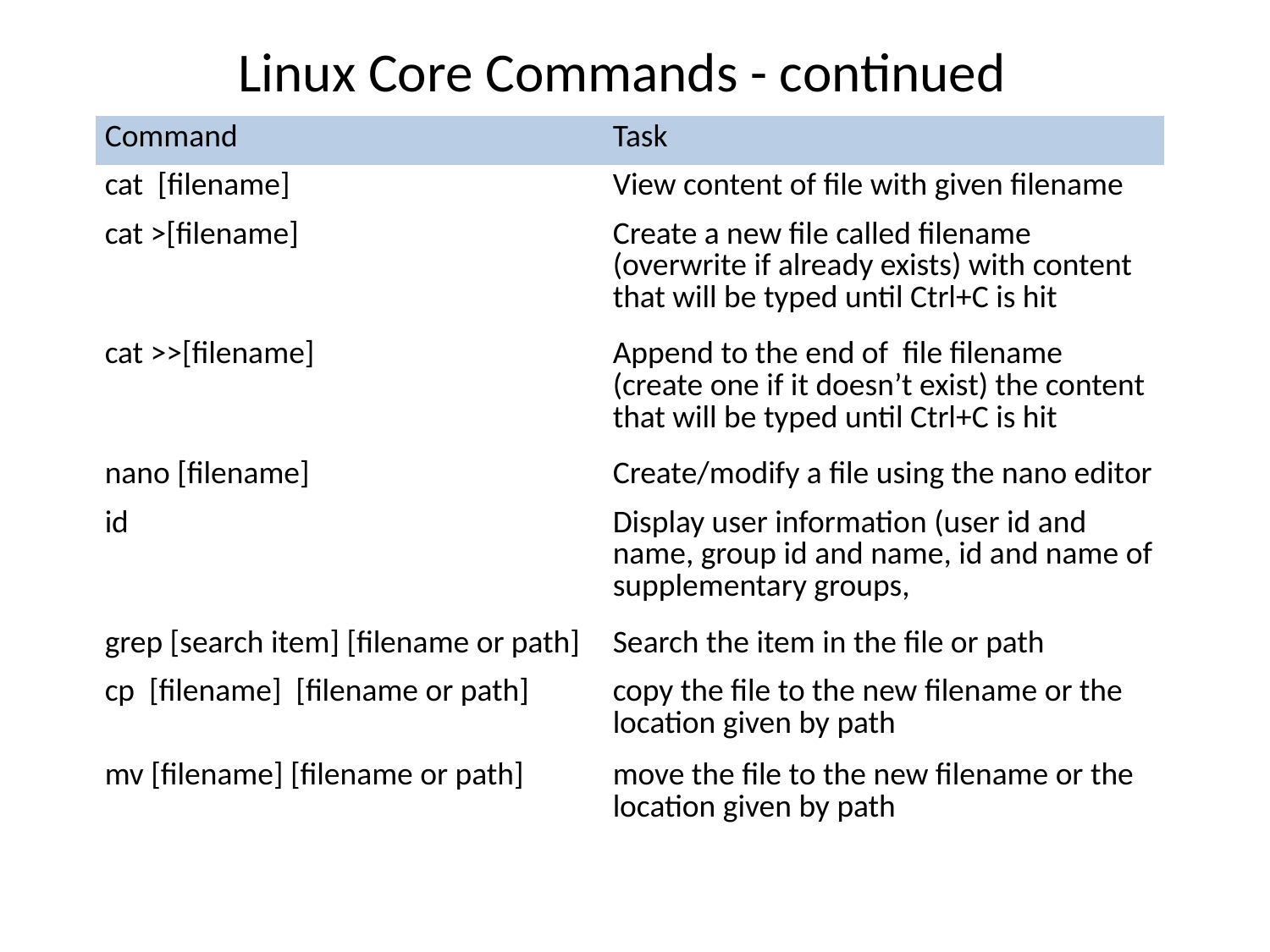

# Linux Core Commands - continued
| Command | Task |
| --- | --- |
| cat [filename] | View content of file with given filename |
| cat >[filename] | Create a new file called filename (overwrite if already exists) with content that will be typed until Ctrl+C is hit |
| cat >>[filename] | Append to the end of file filename (create one if it doesn’t exist) the content that will be typed until Ctrl+C is hit |
| nano [filename] | Create/modify a file using the nano editor |
| id | Display user information (user id and name, group id and name, id and name of supplementary groups, |
| grep [search item] [filename or path] | Search the item in the file or path |
| cp [filename] [filename or path] | copy the file to the new filename or the location given by path |
| mv [filename] [filename or path] | move the file to the new filename or the location given by path |